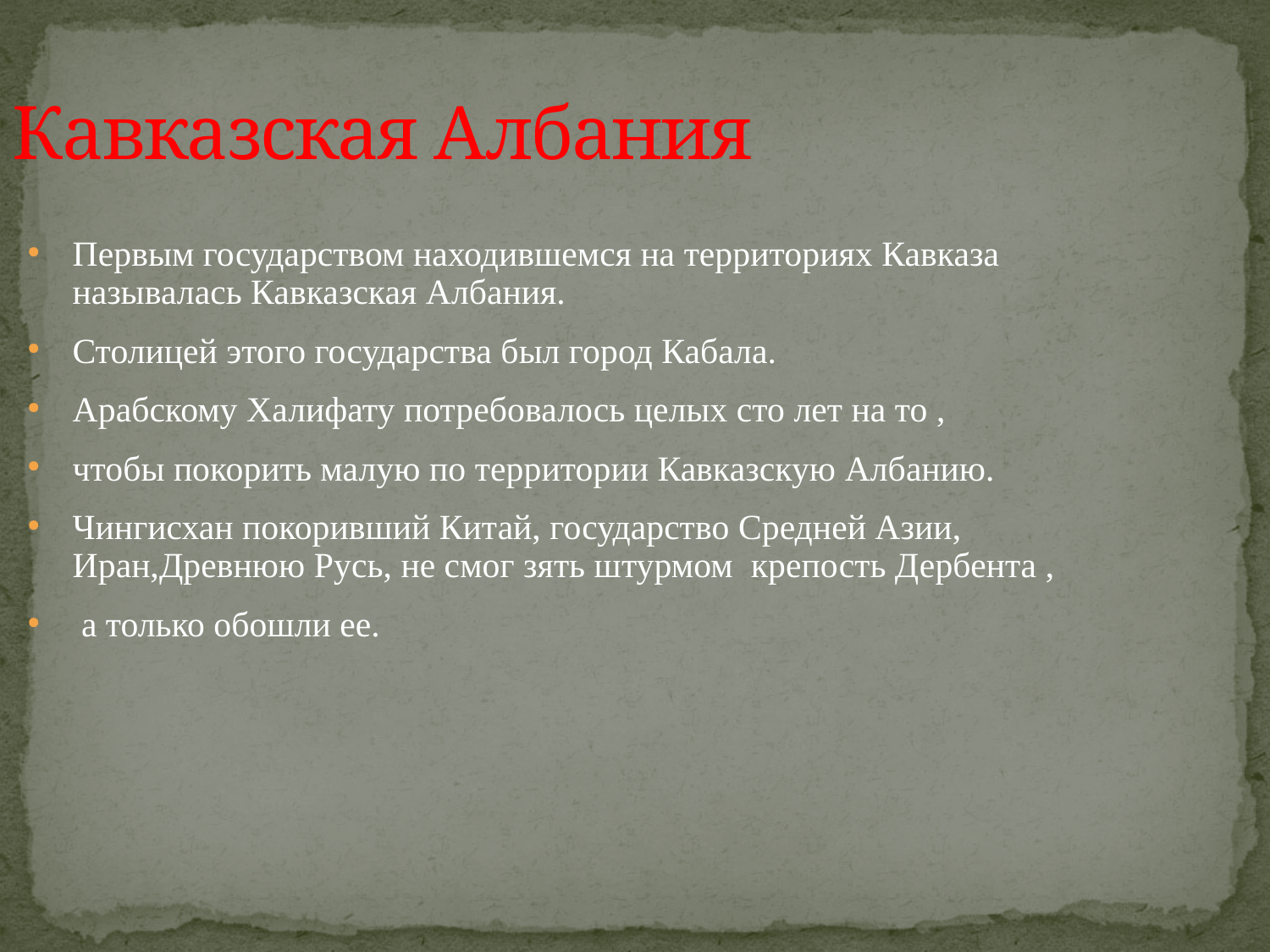

Кавказская Албания
Первым государством находившемся на территориях Кавказа называлась Кавказская Албания.
Столицей этого государства был город Кабала.
Арабскому Халифату потребовалось целых сто лет на то ,
чтобы покорить малую по территории Кавказскую Албанию.
Чингисхан покоривший Китай, государство Средней Азии, Иран,Древнюю Русь, не смог зять штурмом  крепость Дербента ,
 а только обошли ее.